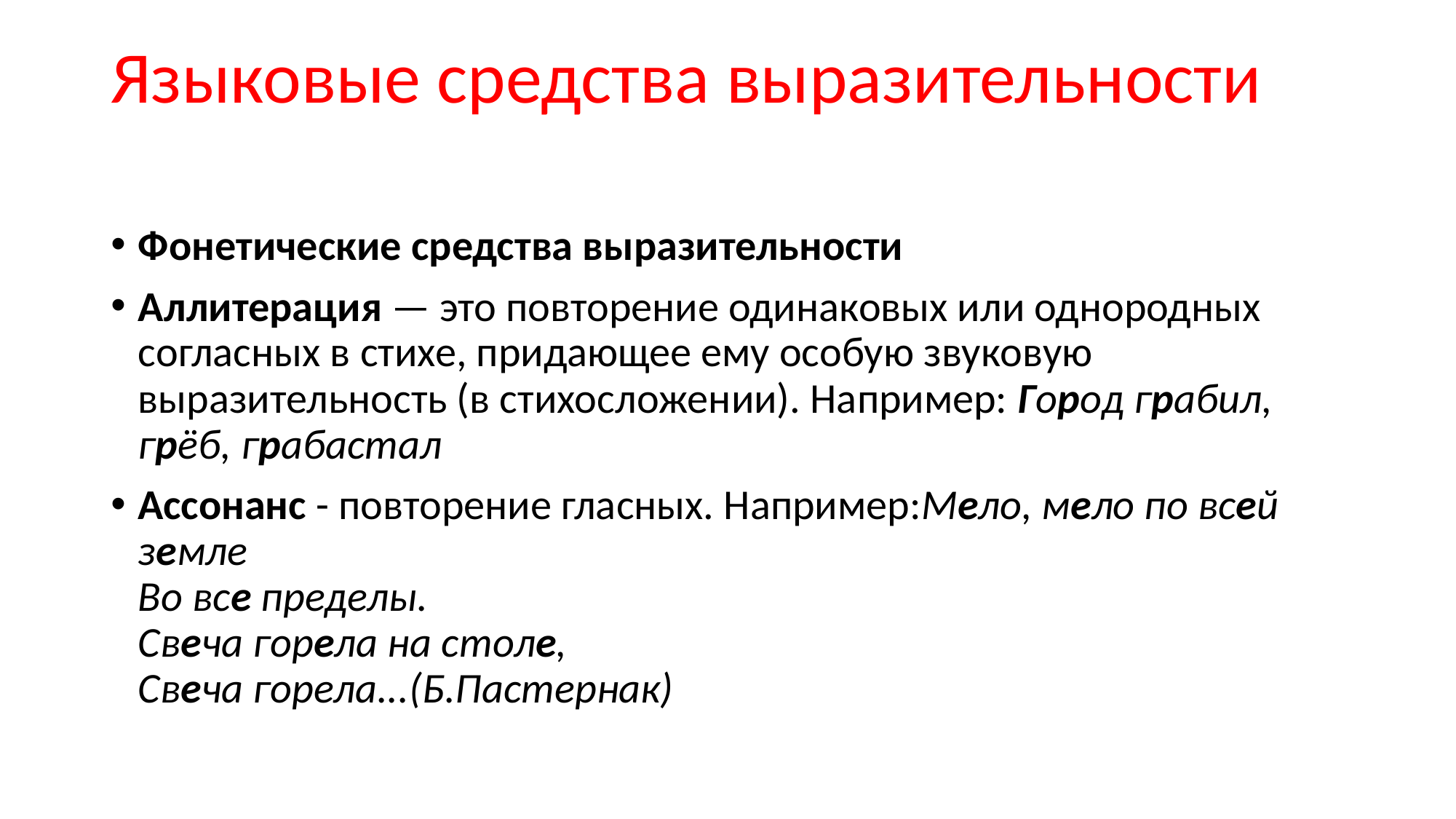

# Языковые средства выразительности
Фонетические средства выразительности
Аллитерация — это повторение одинаковых или однородных согласных в стихе, придающее ему особую звуковую выразительность (в стихосложении). Например: Город грабил, грёб, грабастал
Ассонанс - повторение гласных. Например:Мело, мело по всей земле
Во все пределы.
Свеча горела на столе,
Свеча горела...(Б.Пастернак)